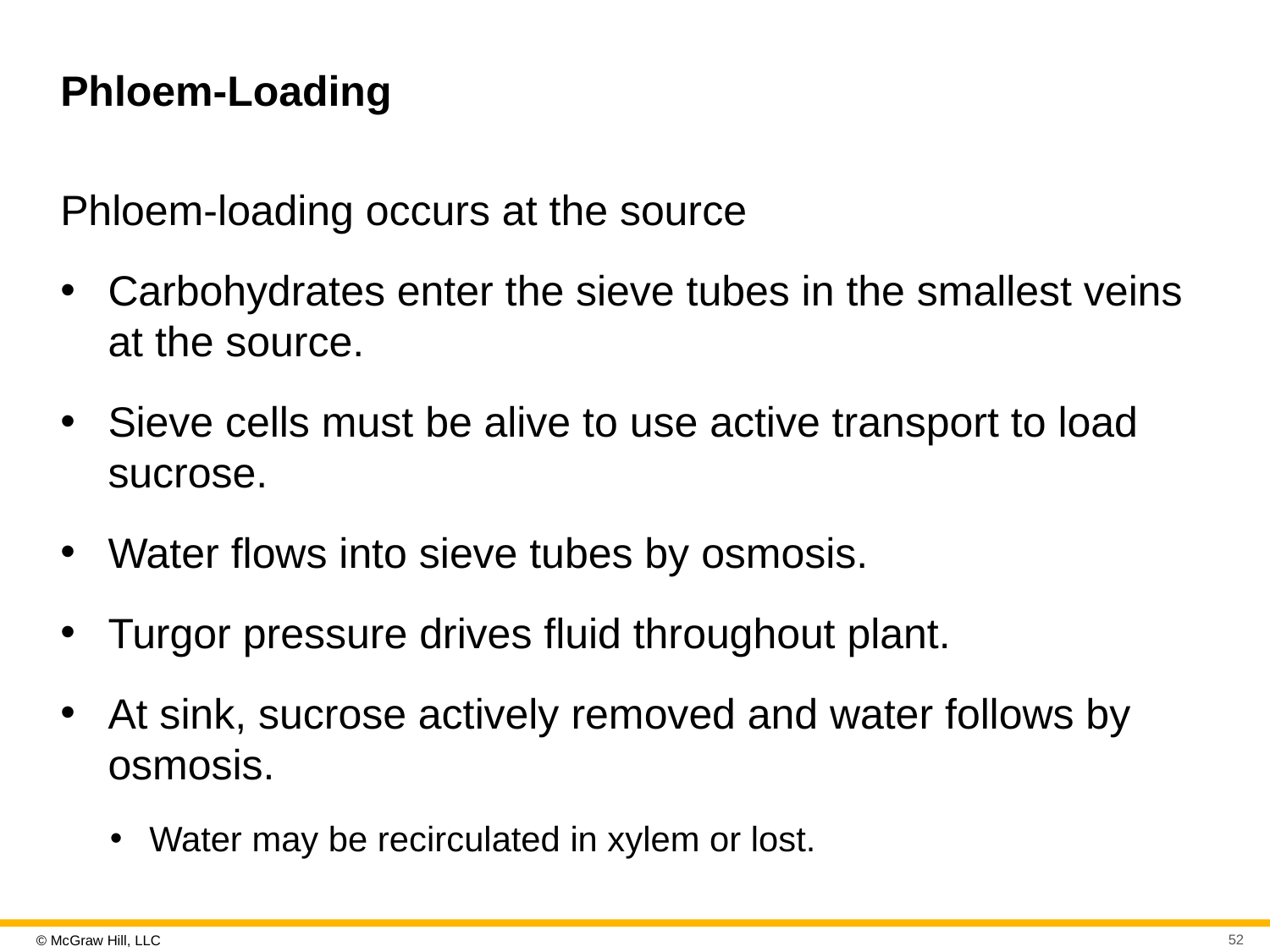

# Phloem-Loading
Phloem-loading occurs at the source
Carbohydrates enter the sieve tubes in the smallest veins at the source.
Sieve cells must be alive to use active transport to load sucrose.
Water flows into sieve tubes by osmosis.
Turgor pressure drives fluid throughout plant.
At sink, sucrose actively removed and water follows by osmosis.
Water may be recirculated in xylem or lost.
52